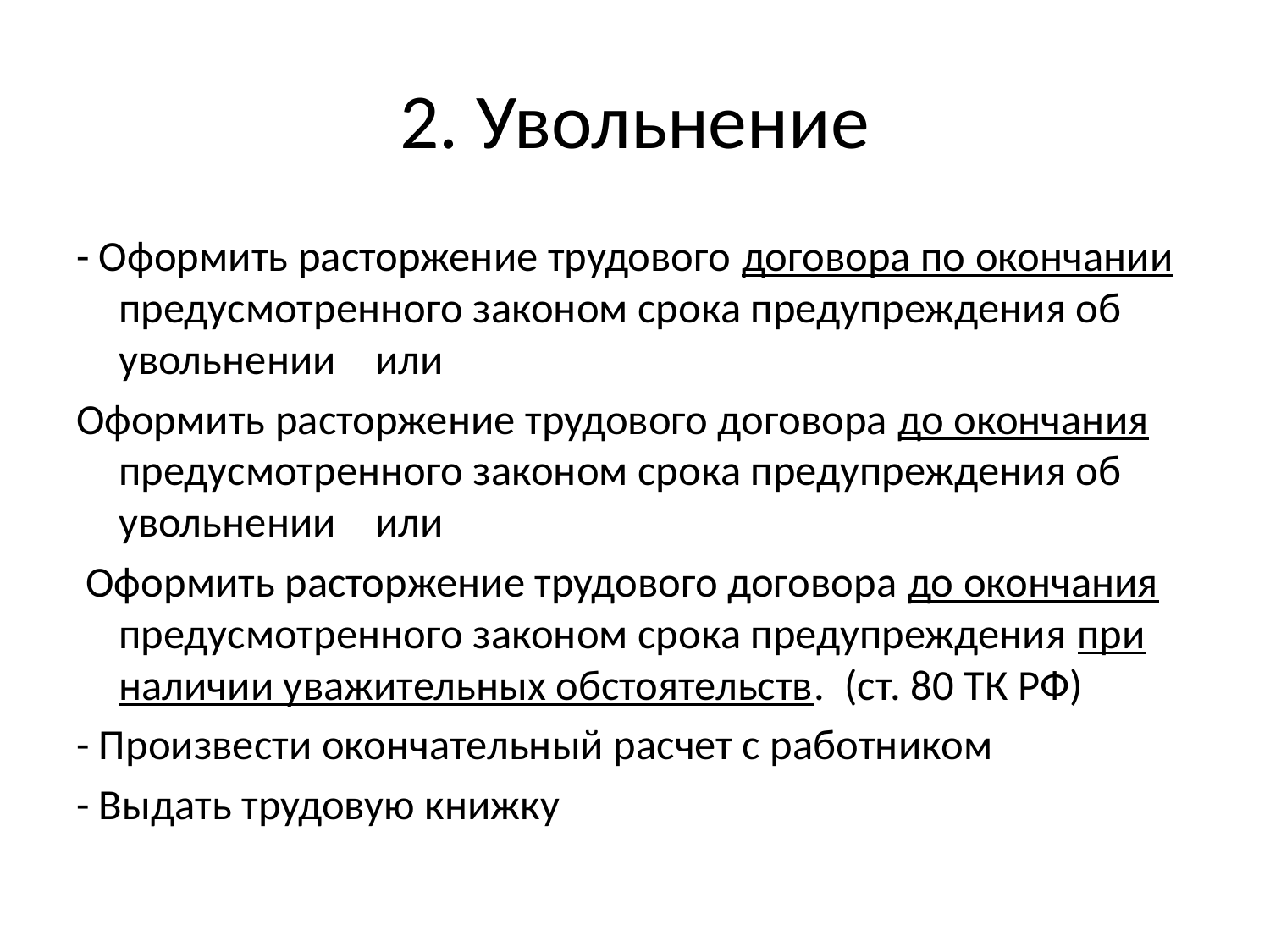

# 2. Увольнение
- Оформить расторжение трудового договора по окончании предусмотренного законом срока предупреждения об увольнении    или
Оформить расторжение трудового договора до окончания предусмотренного законом срока предупреждения об увольнении    или
 Оформить расторжение трудового договора до окончания предусмотренного законом срока предупреждения при наличии уважительных обстоятельств.  (ст. 80 ТК РФ)
- Произвести окончательный расчет с работником
- Выдать трудовую книжку